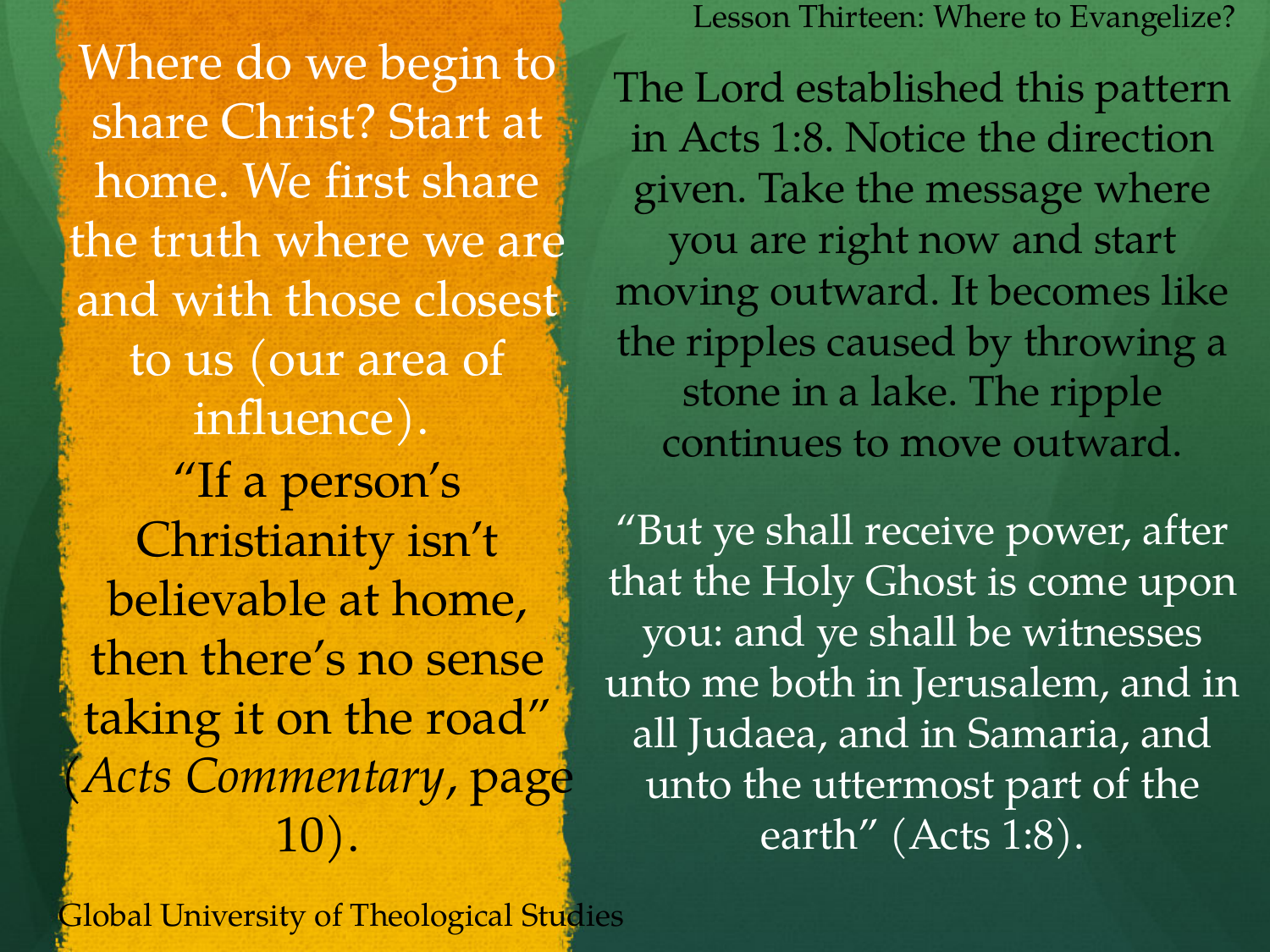

Lesson Thirteen: Where to Evangelize?

Where do we begin to share Christ? Start at home. We first share the truth where we are and with those closest to us (our area of influence).
The Lord established this pattern in Acts 1:8. Notice the direction given. Take the message where you are right now and start moving outward. It becomes like the ripples caused by throwing a stone in a lake. The ripple continues to move outward.
“If a person’s Christianity isn’t believable at home, then there’s no sense taking it on the road” (Acts Commentary, page 10).
“But ye shall receive power, after that the Holy Ghost is come upon you: and ye shall be witnesses unto me both in Jerusalem, and in all Judaea, and in Samaria, and unto the uttermost part of the earth” (Acts 1:8).
Global University of Theological Studies